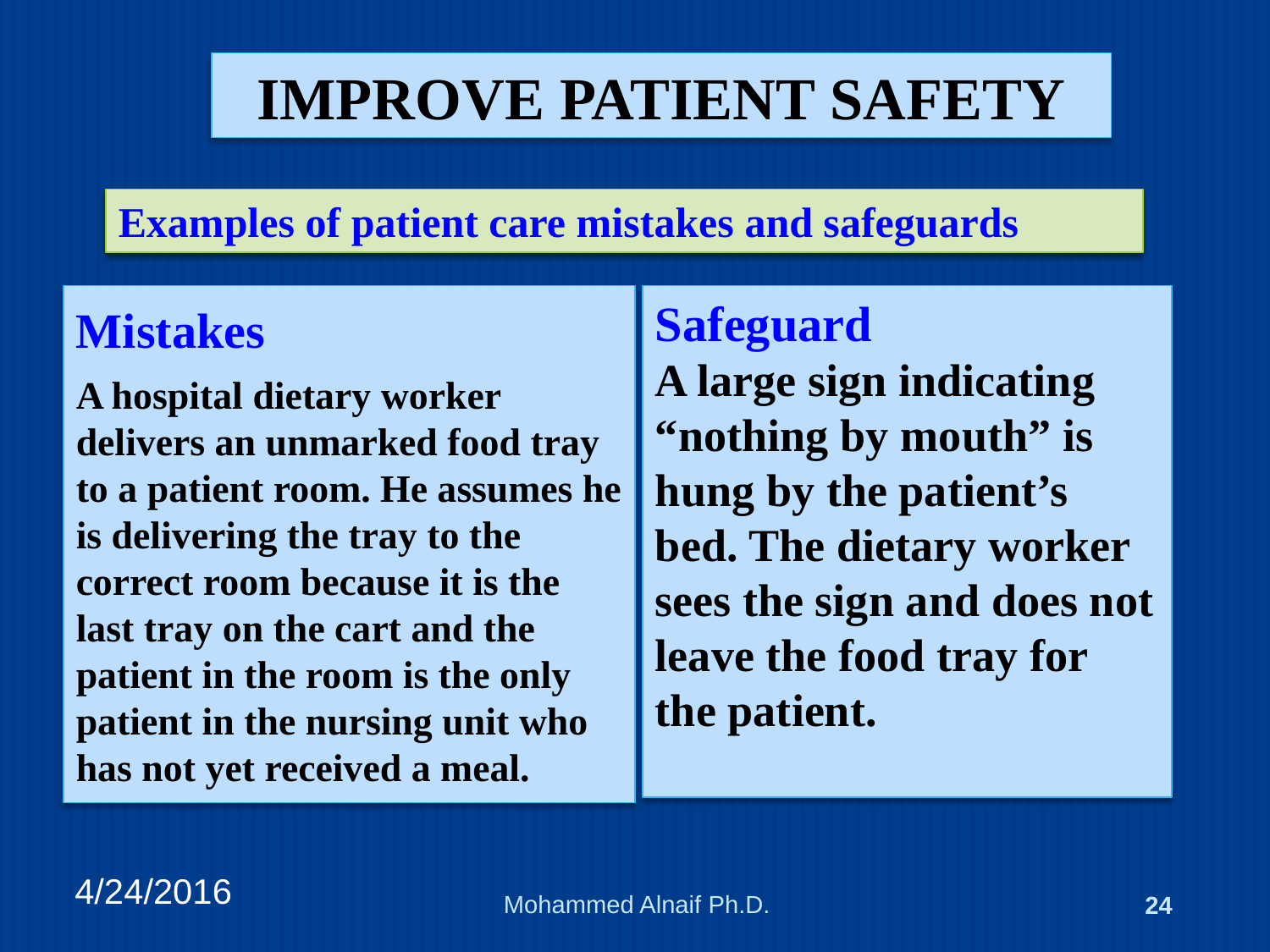

# improve patient safety
Examples of patient care mistakes and safeguards
Mistakes
A hospital dietary worker delivers an unmarked food tray to a patient room. He assumes he is delivering the tray to the correct room because it is the last tray on the cart and the patient in the room is the only patient in the nursing unit who has not yet received a meal.
Safeguard
A large sign indicating “nothing by mouth” is hung by the patient’s bed. The dietary worker sees the sign and does not leave the food tray for the patient.

4/24/2016
Mohammed Alnaif Ph.D.
24